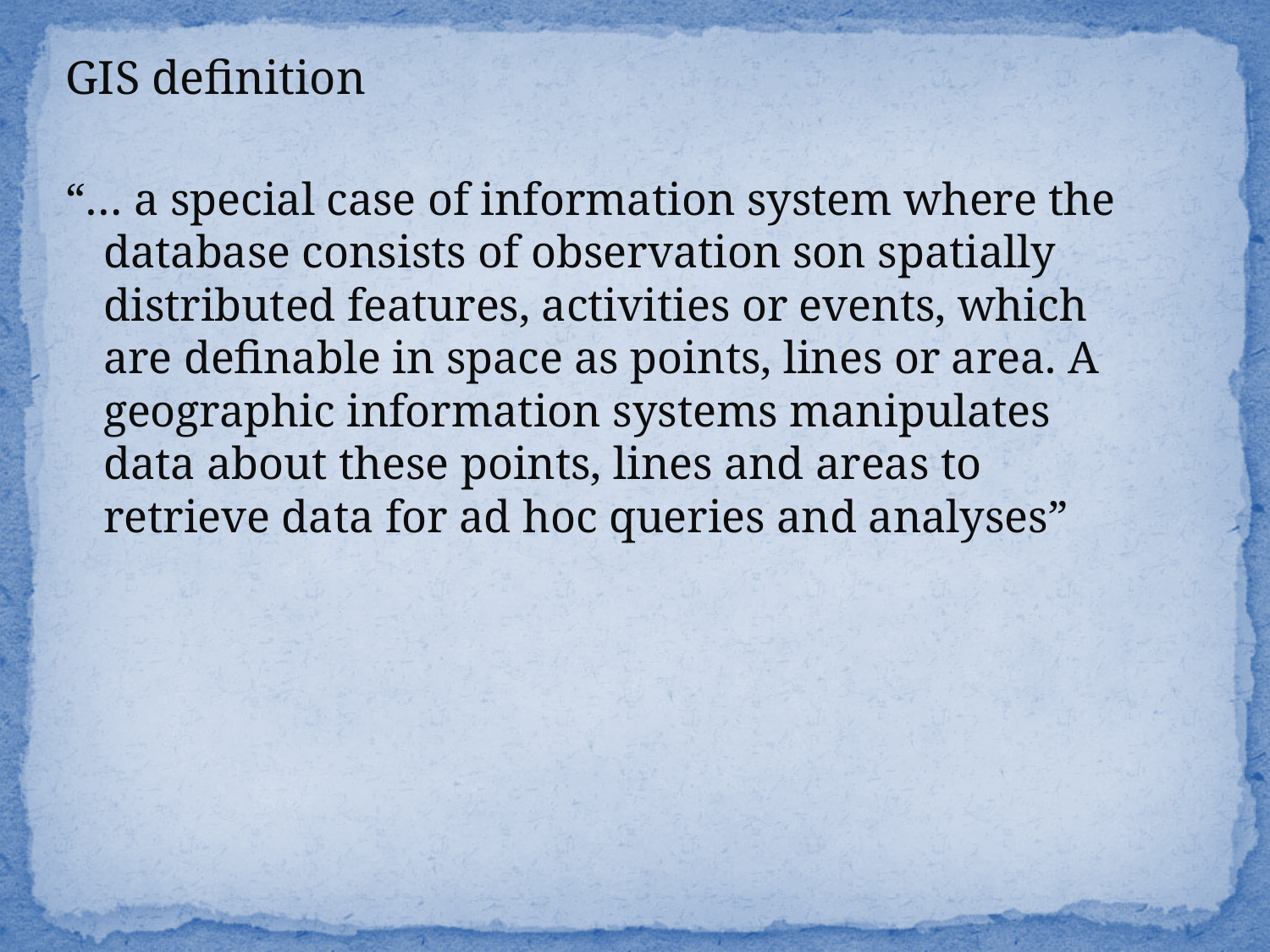

GIS definition

“… a special case of information system where the database consists of observation son spatially distributed features, activities or events, which are definable in space as points, lines or area. A geographic information systems manipulates data about these points, lines and areas to retrieve data for ad hoc queries and analyses”